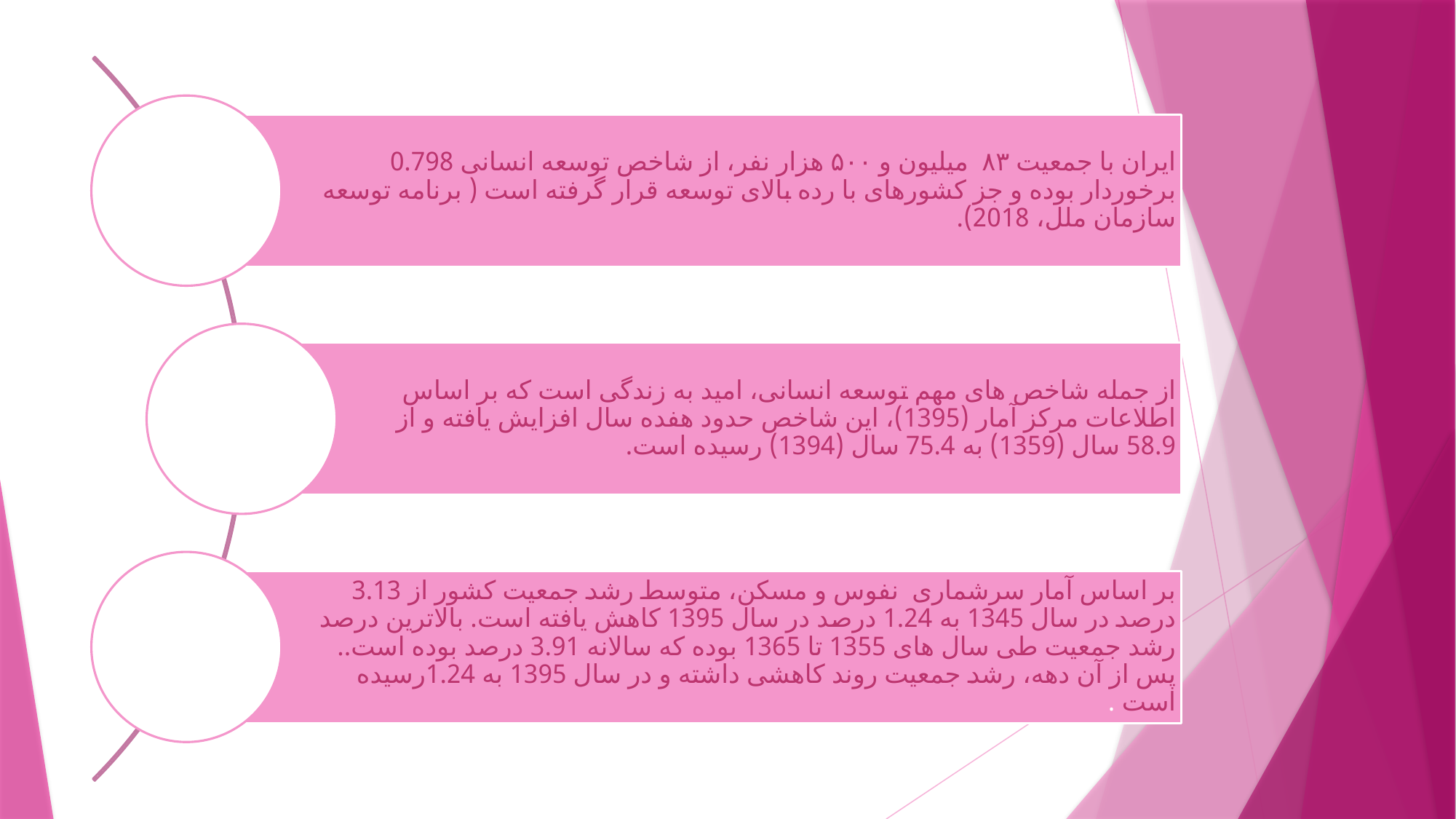

ایران با جمعیت ۸۳  میلیون و ۵۰۰ هزار نفر، از شاخص توسعه انسانی 0.798 برخوردار بوده و جز کشورهای با رده بالای توسعه قرار گرفته است ( برنامه توسعه سازمان ملل، 2018).
از جمله شاخص های مهم توسعه انسانی، امید به زندگی است که بر اساس اطلاعات مرکز آمار (1395)، این شاخص حدود هفده سال افزایش یافته و از 58.9 سال (1359) به 75.4 سال (1394) رسیده است.
بر اساس آمار سرشماری  نفوس و مسکن، متوسط رشد جمعیت کشور از 3.13 درصد در سال 1345 به 1.24 درصد در سال 1395 کاهش یافته است. بالاترین درصد رشد جمعیت طی سال های 1355 تا 1365 بوده که سالانه 3.91 درصد بوده است.. پس از آن دهه، رشد جمعیت روند کاهشی داشته و در سال 1395 به 1.24رسیده است .
#